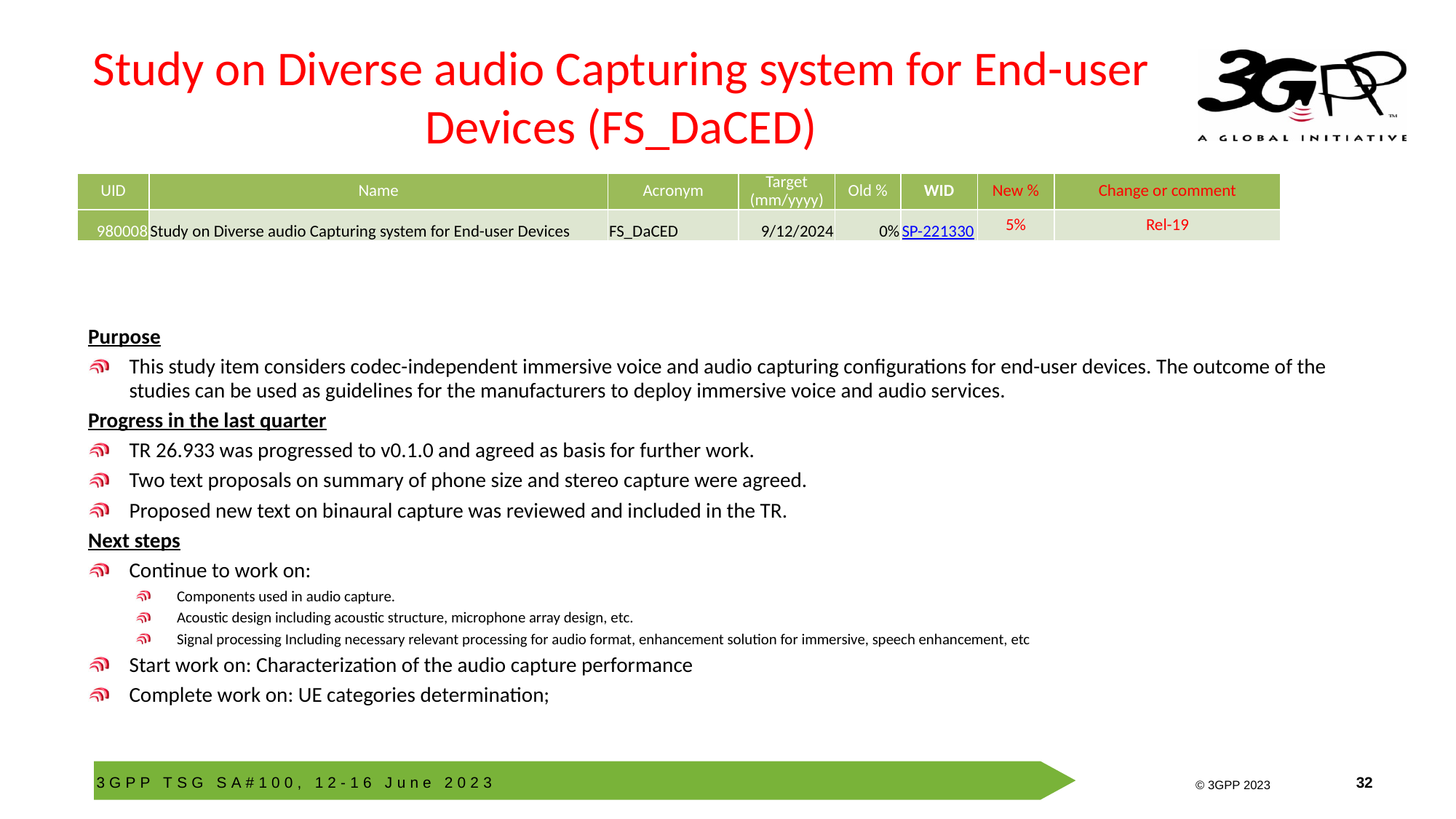

# Study on Diverse audio Capturing system for End-user Devices (FS_DaCED)
| UID | Name | Acronym | Target (mm/yyyy) | Old % | WID | New % | Change or comment |
| --- | --- | --- | --- | --- | --- | --- | --- |
| 980008 | Study on Diverse audio Capturing system for End-user Devices | FS\_DaCED | 9/12/2024 | 0% | SP-221330 | 5% | Rel-19 |
Purpose
This study item considers codec-independent immersive voice and audio capturing configurations for end-user devices. The outcome of the studies can be used as guidelines for the manufacturers to deploy immersive voice and audio services.
Progress in the last quarter
TR 26.933 was progressed to v0.1.0 and agreed as basis for further work.
Two text proposals on summary of phone size and stereo capture were agreed.
Proposed new text on binaural capture was reviewed and included in the TR.
Next steps
Continue to work on:
Components used in audio capture.
Acoustic design including acoustic structure, microphone array design, etc.
Signal processing Including necessary relevant processing for audio format, enhancement solution for immersive, speech enhancement, etc
Start work on: Characterization of the audio capture performance
Complete work on: UE categories determination;